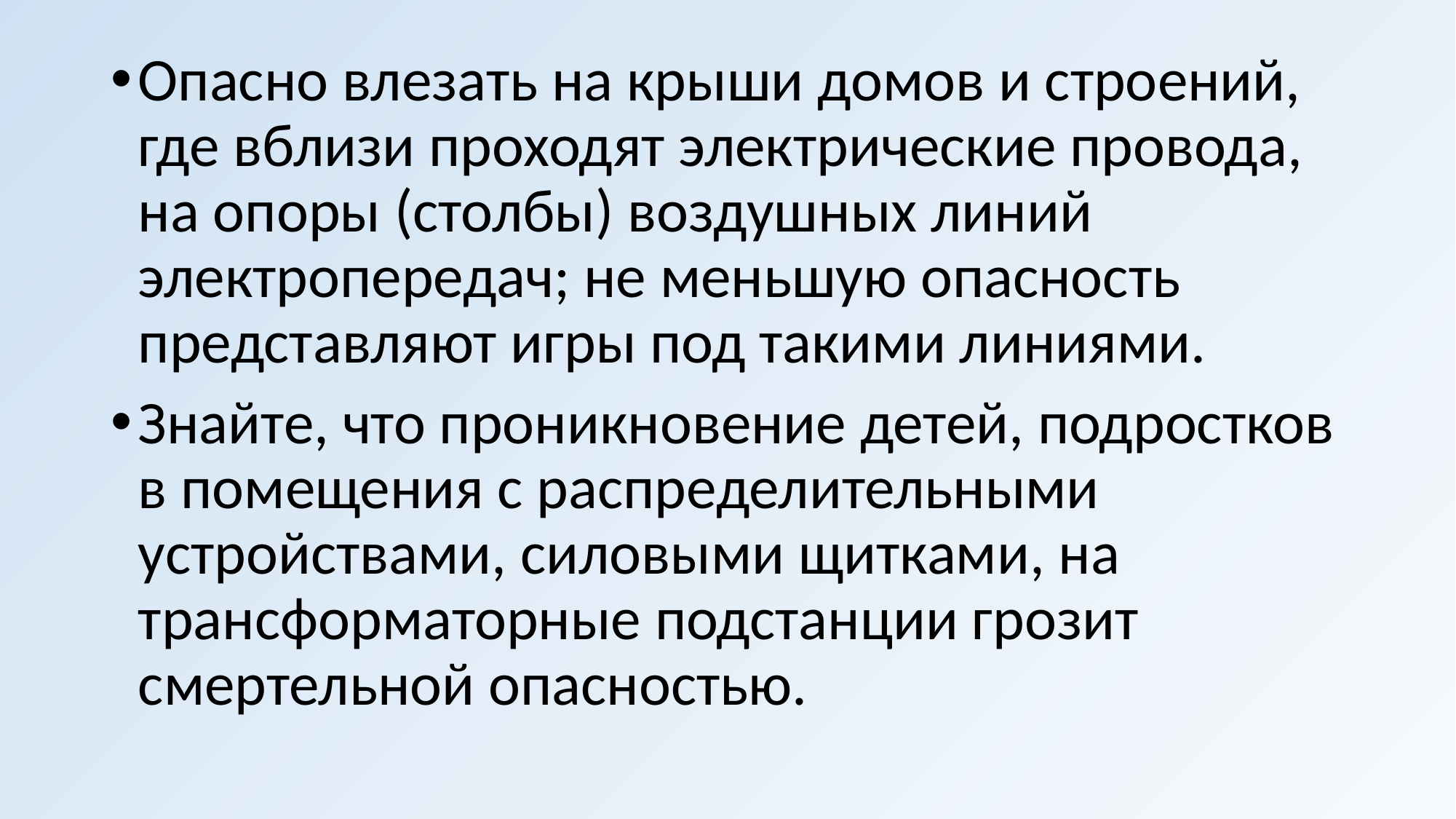

Опасно влезать на крыши домов и строений, где вблизи проходят электрические провода, на опоры (столбы) воздушных линий электропередач; не меньшую опасность представляют игры под такими линиями.
Знайте, что проникновение детей, подростков в помещения с распределительными устройствами, силовыми щитками, на трансформаторные подстанции грозит смертельной опасностью.